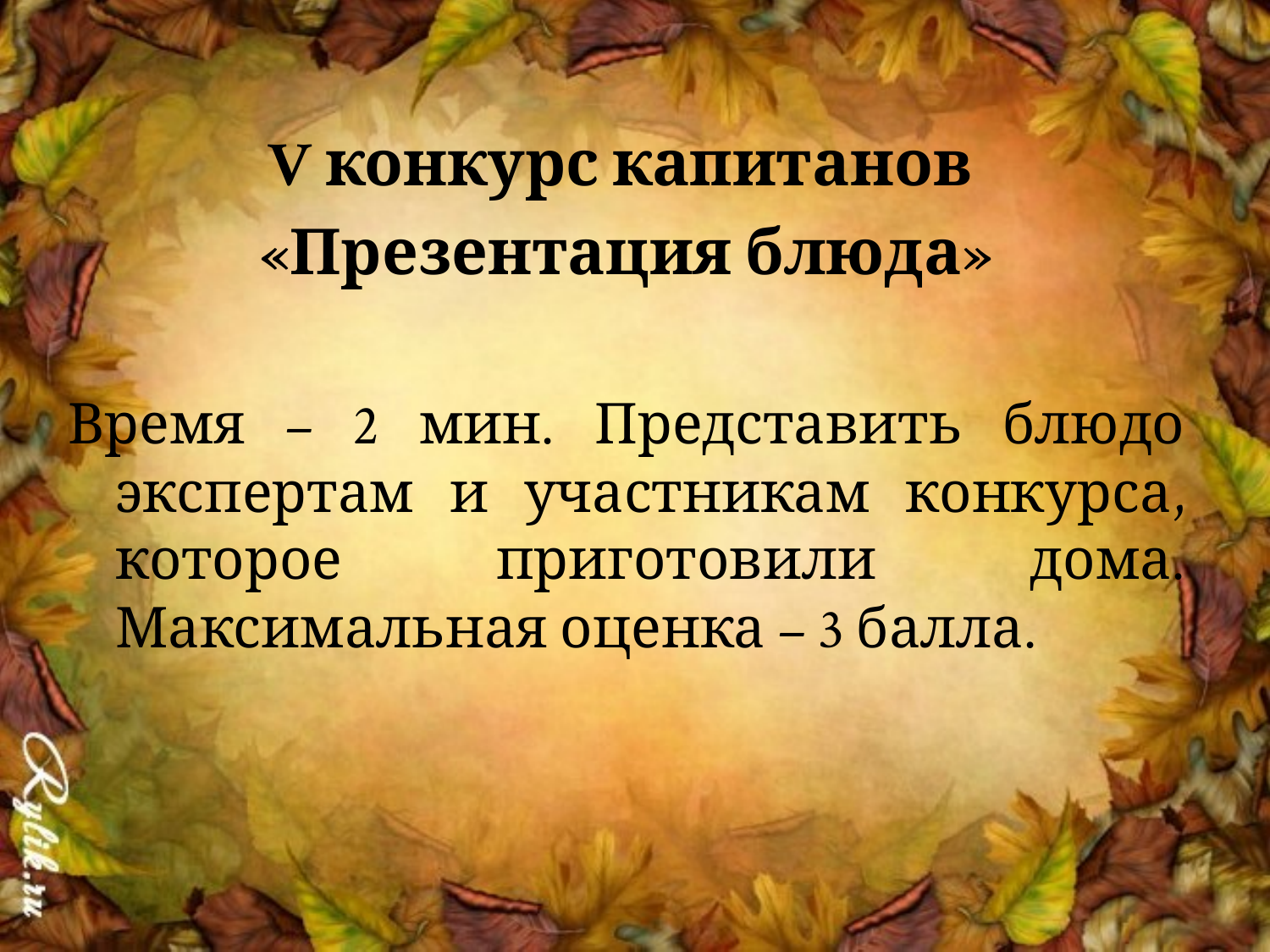

V конкурс капитанов
«Презентация блюда»

Время – 2 мин. Представить блюдо экспертам и участникам конкурса, которое приготовили дома. Максимальная оценка – 3 балла.